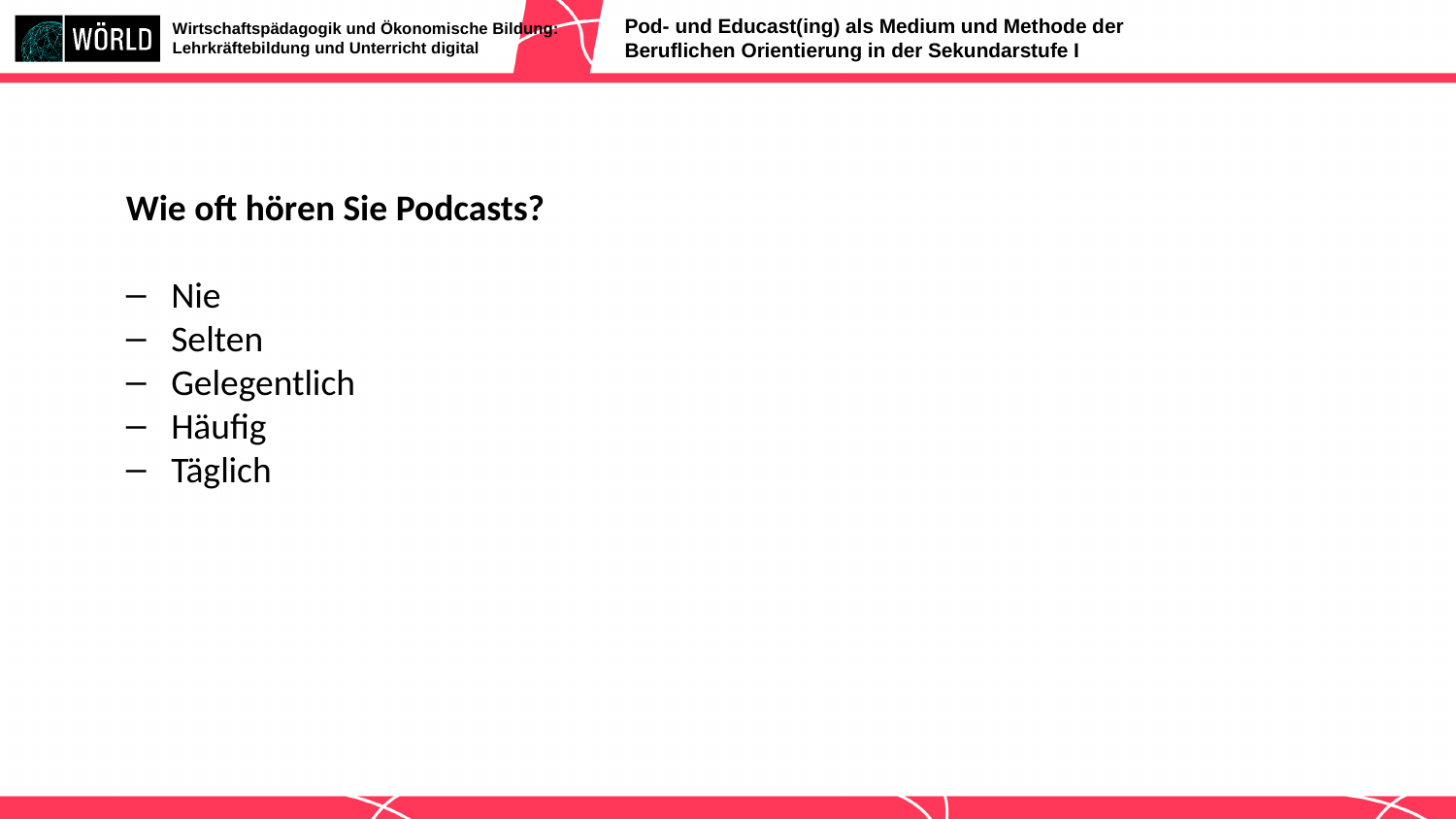

Pod- und Educast(ing) als Medium und Methode der Beruflichen Orientierung in der Sekundarstufe I

Wie oft hören Sie Podcasts?

Nie
Selten
Gelegentlich
Häufig
Täglich